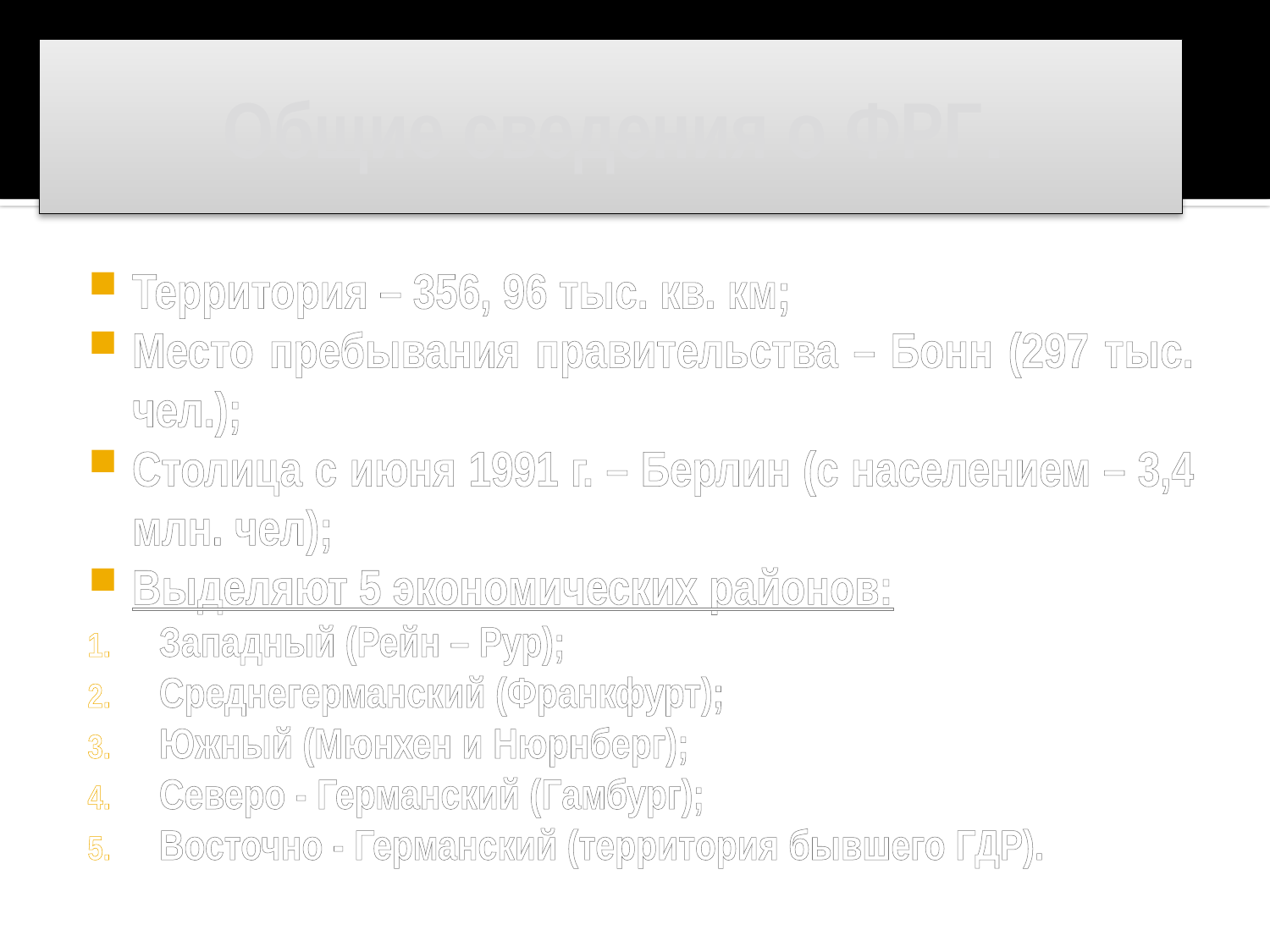

# Общие сведения о ФРГ.
Территория – 356, 96 тыс. кв. км;
Место пребывания правительства – Бонн (297 тыс. чел.);
Столица с июня 1991 г. – Берлин (с населением – 3,4 млн. чел);
Выделяют 5 экономических районов:
Западный (Рейн – Рур);
Среднегерманский (Франкфурт);
Южный (Мюнхен и Нюрнберг);
Северо - Германский (Гамбург);
Восточно - Германский (территория бывшего ГДР).